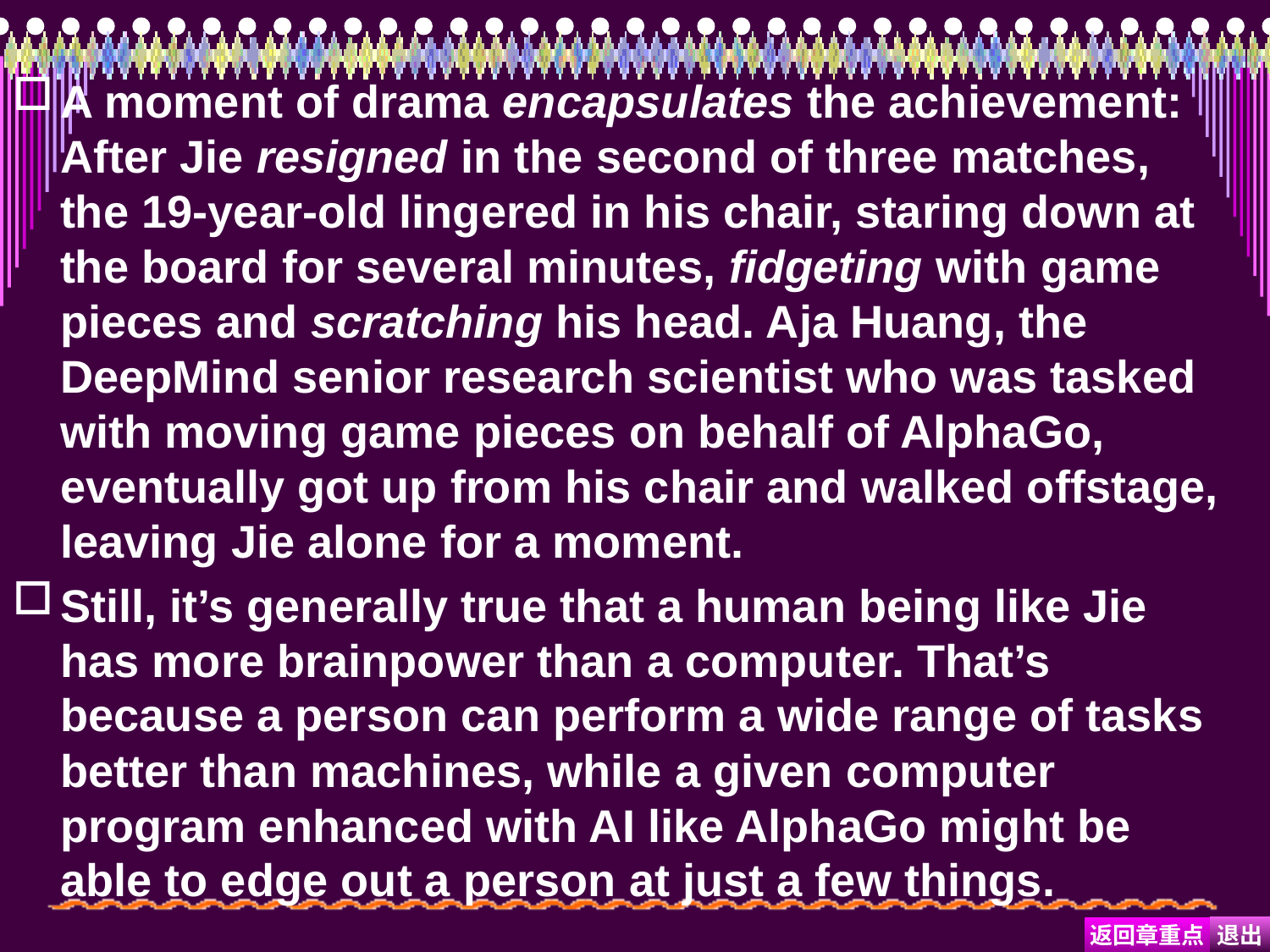

#
A moment of drama encapsulates the achievement: After Jie resigned in the second of three matches, the 19-year-old lingered in his chair, staring down at the board for several minutes, fidgeting with game pieces and scratching his head. Aja Huang, the DeepMind senior research scientist who was tasked with moving game pieces on behalf of AlphaGo, eventually got up from his chair and walked offstage, leaving Jie alone for a moment.
Still, it’s generally true that a human being like Jie has more brainpower than a computer. That’s because a person can perform a wide range of tasks better than machines, while a given computer program enhanced with AI like AlphaGo might be able to edge out a person at just a few things.